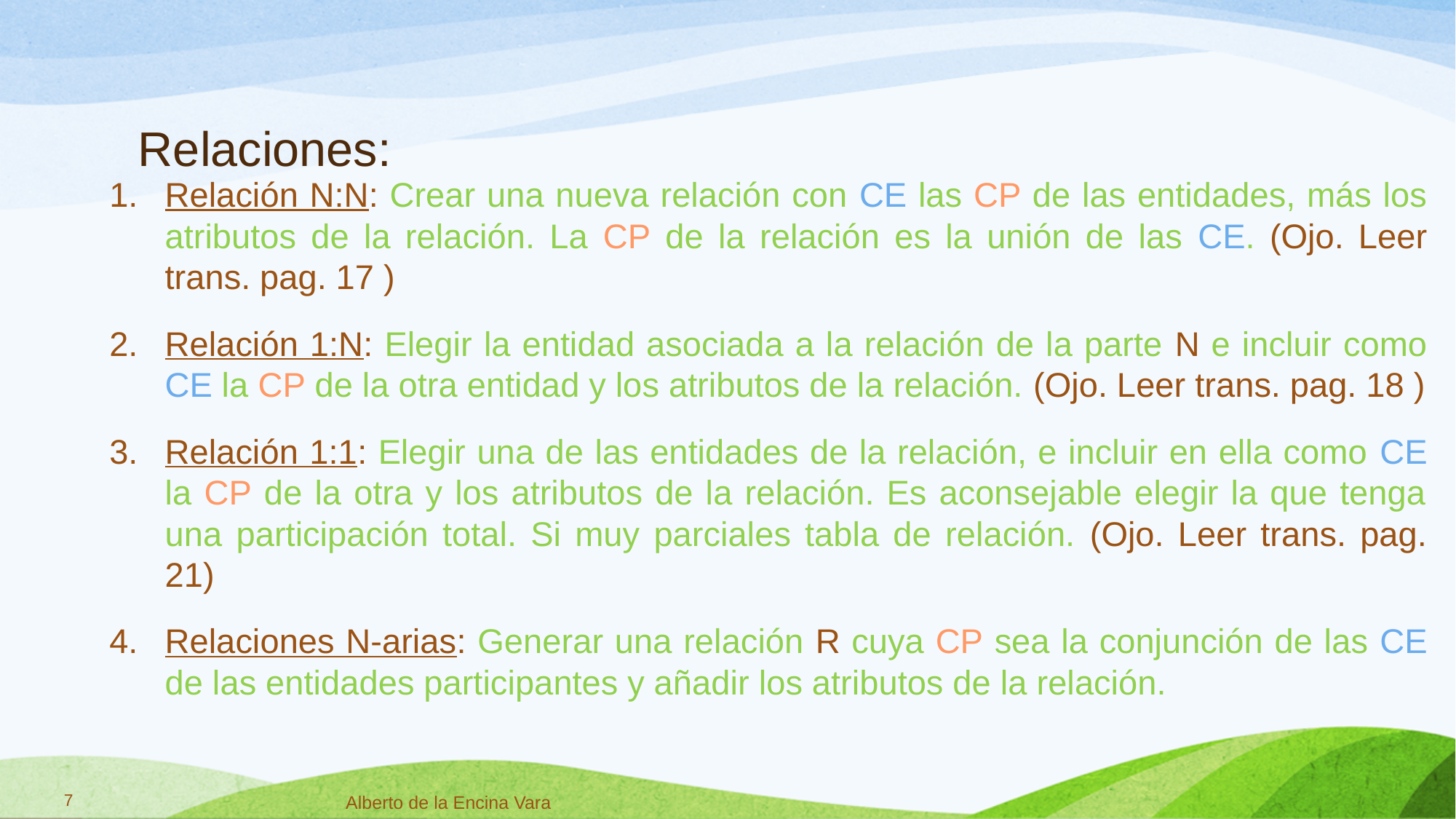

# Relaciones:
Relación N:N: Crear una nueva relación con CE las CP de las entidades, más los atributos de la relación. La CP de la relación es la unión de las CE. (Ojo. Leer trans. pag. 17 )
Relación 1:N: Elegir la entidad asociada a la relación de la parte N e incluir como CE la CP de la otra entidad y los atributos de la relación. (Ojo. Leer trans. pag. 18 )
Relación 1:1: Elegir una de las entidades de la relación, e incluir en ella como CE la CP de la otra y los atributos de la relación. Es aconsejable elegir la que tenga una participación total. Si muy parciales tabla de relación. (Ojo. Leer trans. pag. 21)
Relaciones N-arias: Generar una relación R cuya CP sea la conjunción de las CE de las entidades participantes y añadir los atributos de la relación.
7
Alberto de la Encina Vara